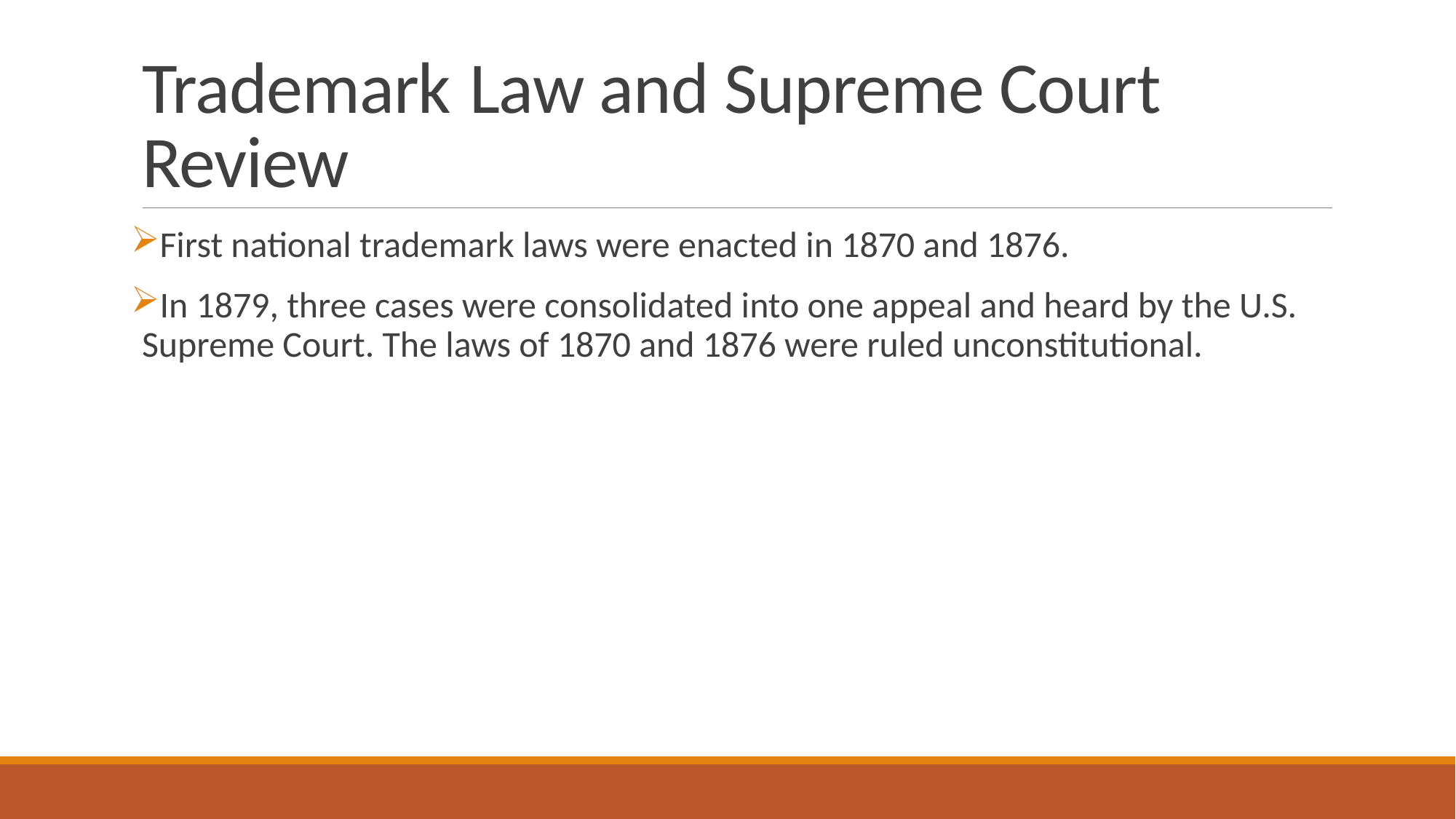

# Trademark	Law and Supreme Court Review
First national trademark laws were enacted in 1870 and 1876.
In 1879, three cases were consolidated into one appeal and heard by the U.S. Supreme Court. The laws of 1870 and 1876 were ruled unconstitutional.